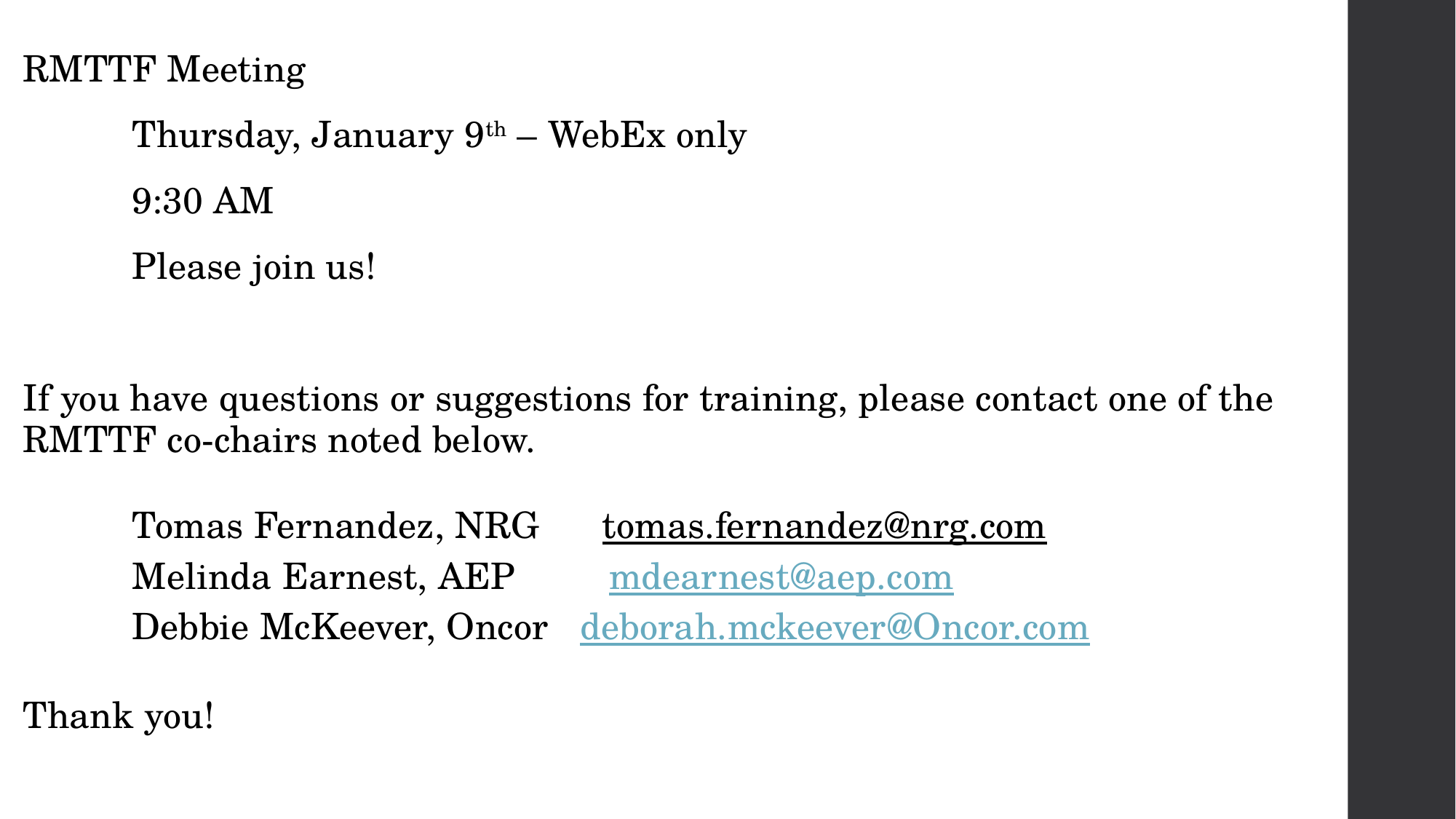

RMTTF Meeting
	Thursday, January 9th – WebEx only
	9:30 AM
	Please join us!

If you have questions or suggestions for training, please contact one of the RMTTF co-chairs noted below.
	Tomas Fernandez, NRG      tomas.fernandez@nrg.com
         	Melinda Earnest, AEP         mdearnest@aep.com
          	Debbie McKeever, Oncor   deborah.mckeever@Oncor.com
Thank you!